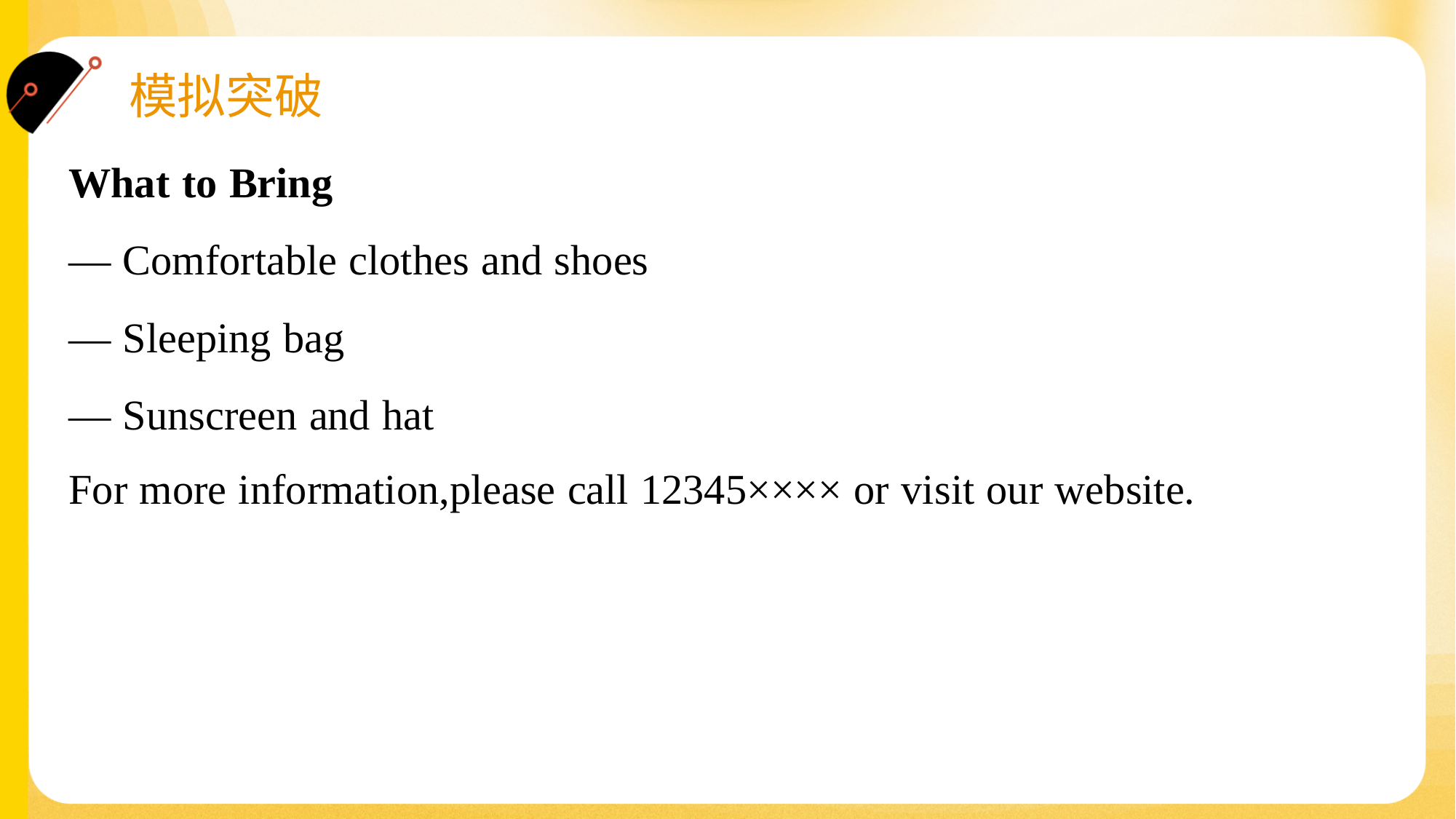

What to Bring
— Comfortable clothes and shoes
— Sleeping bag
— Sunscreen and hat
For more information,please call 12345×××× or visit our website.